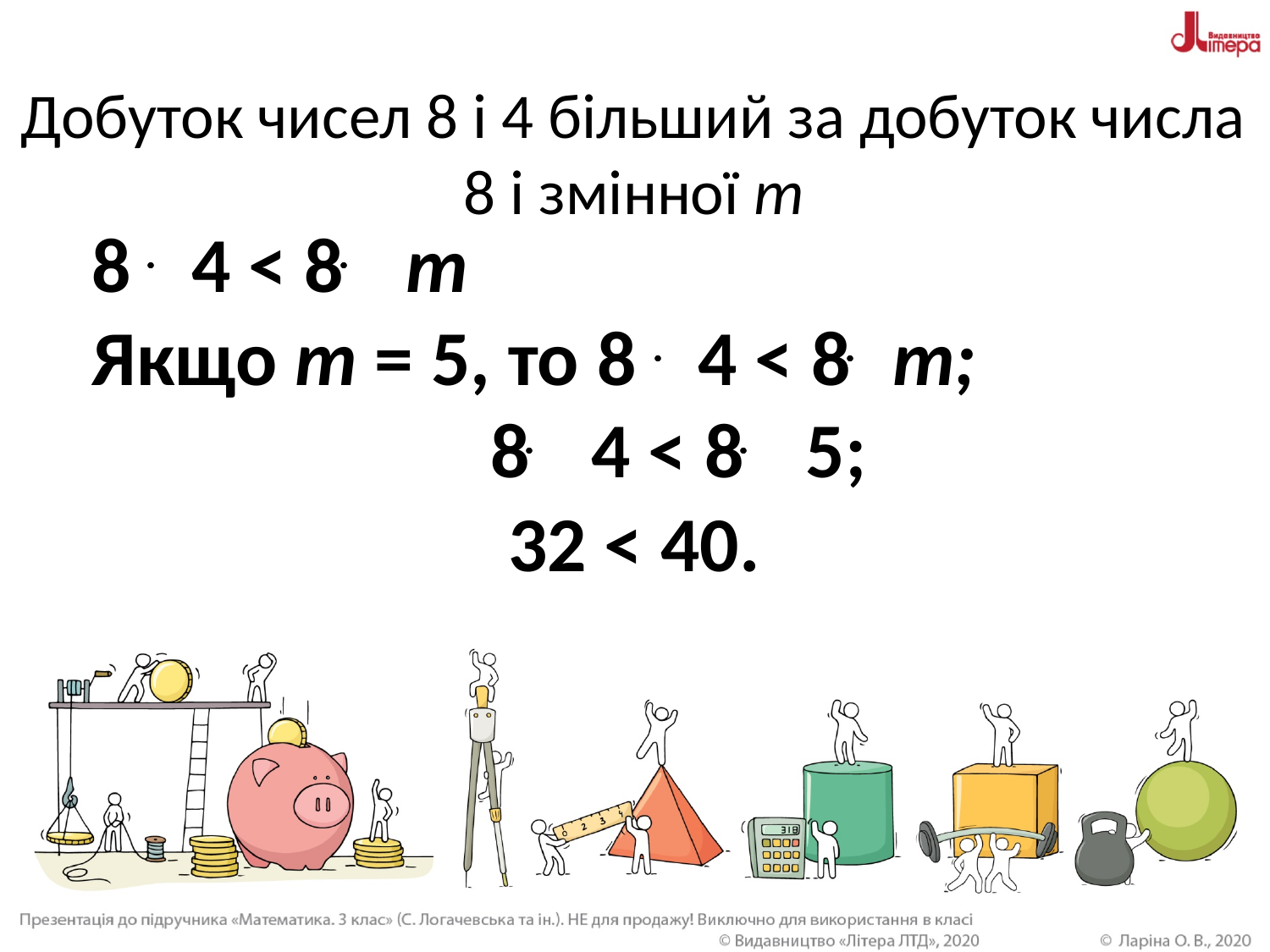

# Добуток чисел 8 і 4 більший за добуток числа 8 і змінної m
8 ּּ  4 < 8 ּּ  m
Якщо m = 5, то 8 ּּ  4 < 8 ּּ m;
			 8 ּּ  4 < 8 ּּ  5;
			  32 < 40.